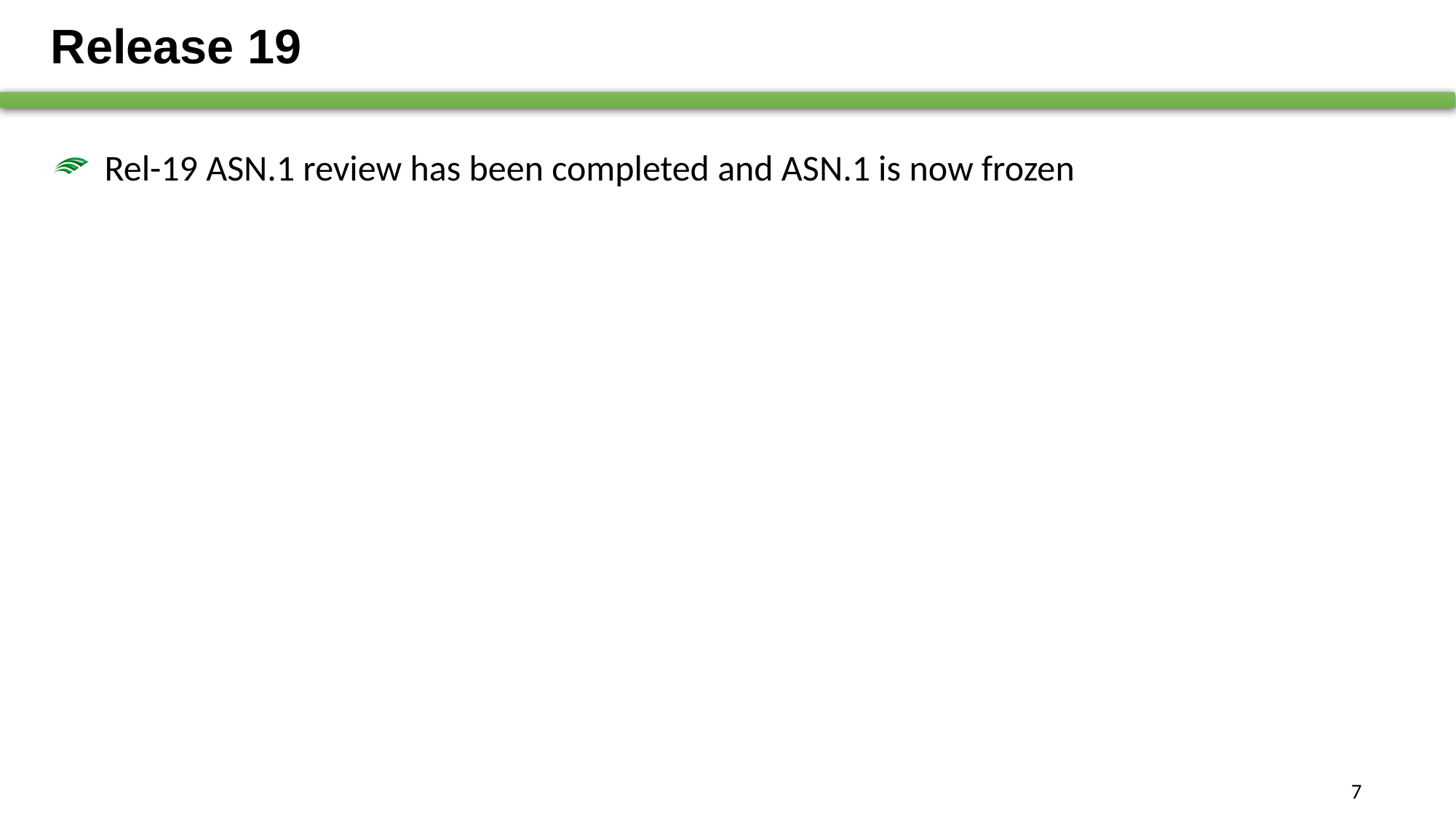

# Release 19
Rel-19 ASN.1 review has been completed and ASN.1 is now frozen